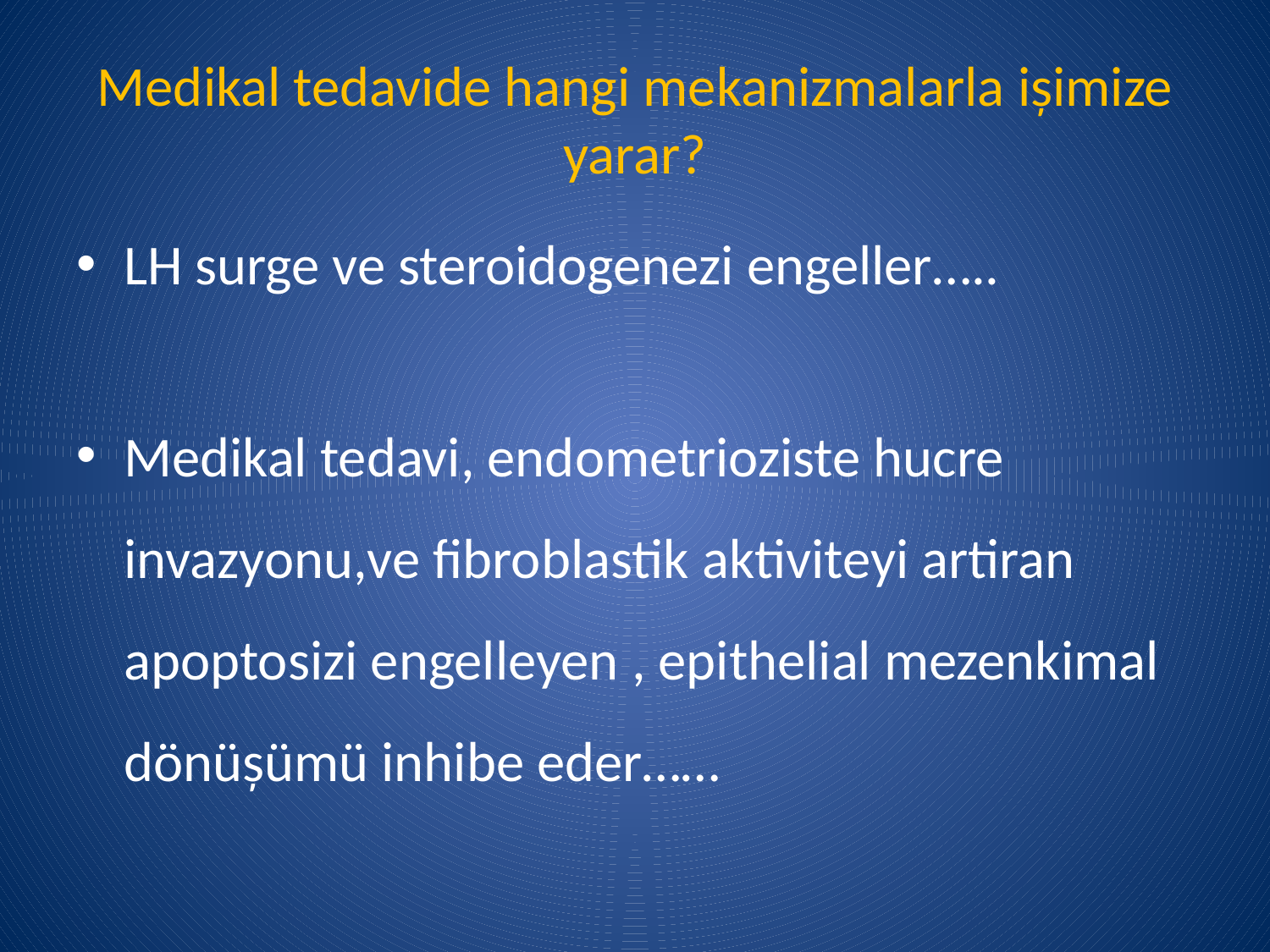

# Medikal tedavide hangi mekanizmalarla ișimize yarar?
LH surge ve steroidogenezi engeller…..

Medikal tedavi, endometrioziste hucre invazyonu,ve fibroblastik aktiviteyi artiran apoptosizi engelleyen , epithelial mezenkimal dönüșümü inhibe eder……